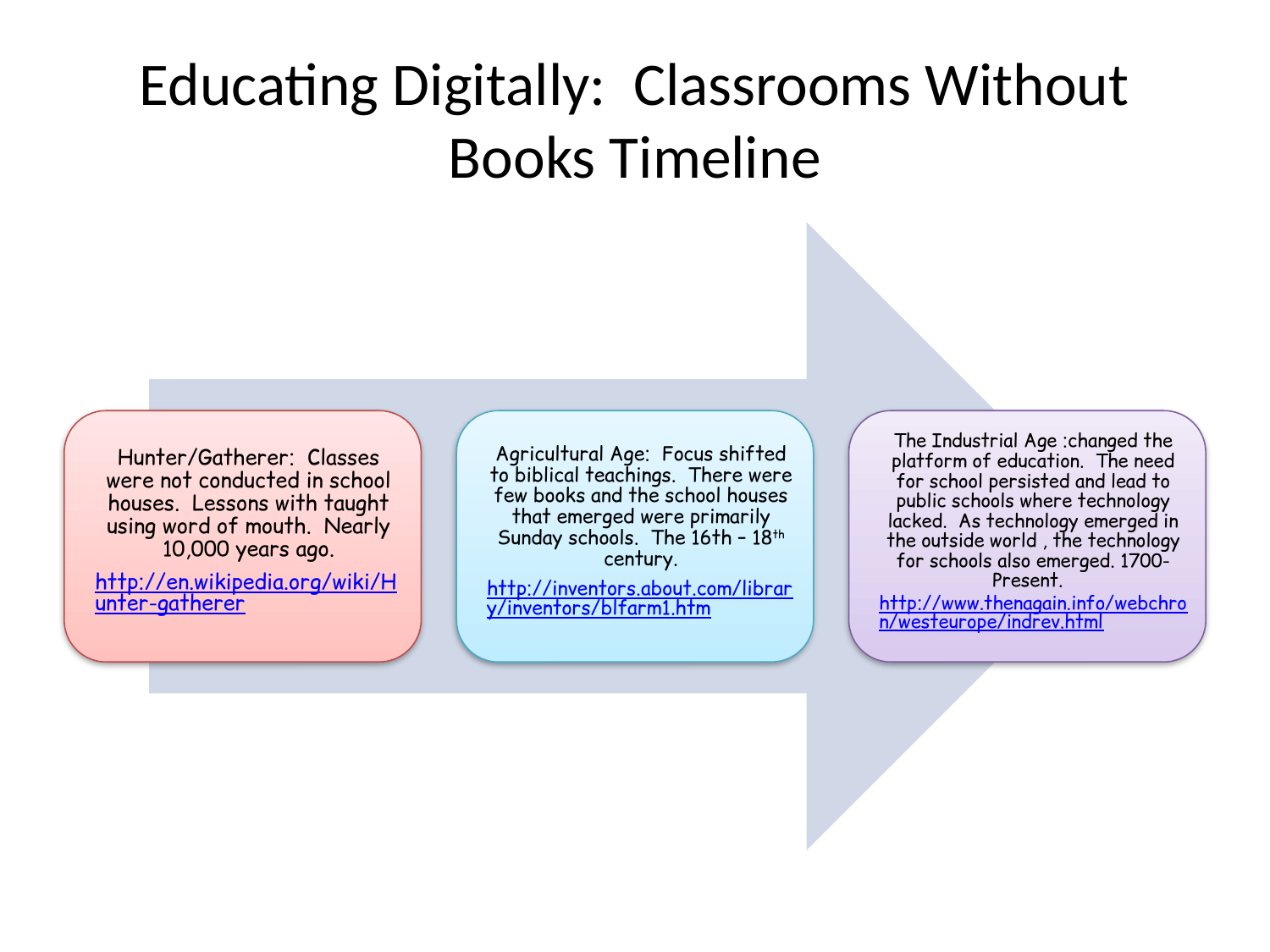

# Educating Digitally:  Classrooms Without Books Timeline
Hunter/Gatherer:  Classes were not conducted in school houses.  Lessons with taught using word of mouth.  Nearly 10,000 years ago.
http://en.wikipedia.org/wiki/Hunter-gatherer

Agricultural Age:  Focus shifted to biblical teachings.  There were few books and the school houses that emerged were primarily Sunday schools.  The 16th – 18th century.
http://inventors.about.com/library/inventors/blfarm1.htm

The Industrial Age :changed the platform of education.  The need for school persisted and lead to public schools where technology lacked.  As technology emerged in the outside world , the technology for schools also emerged. 1700-Present.  http://www.thenagain.info/webchron/westeurope/indrev.html